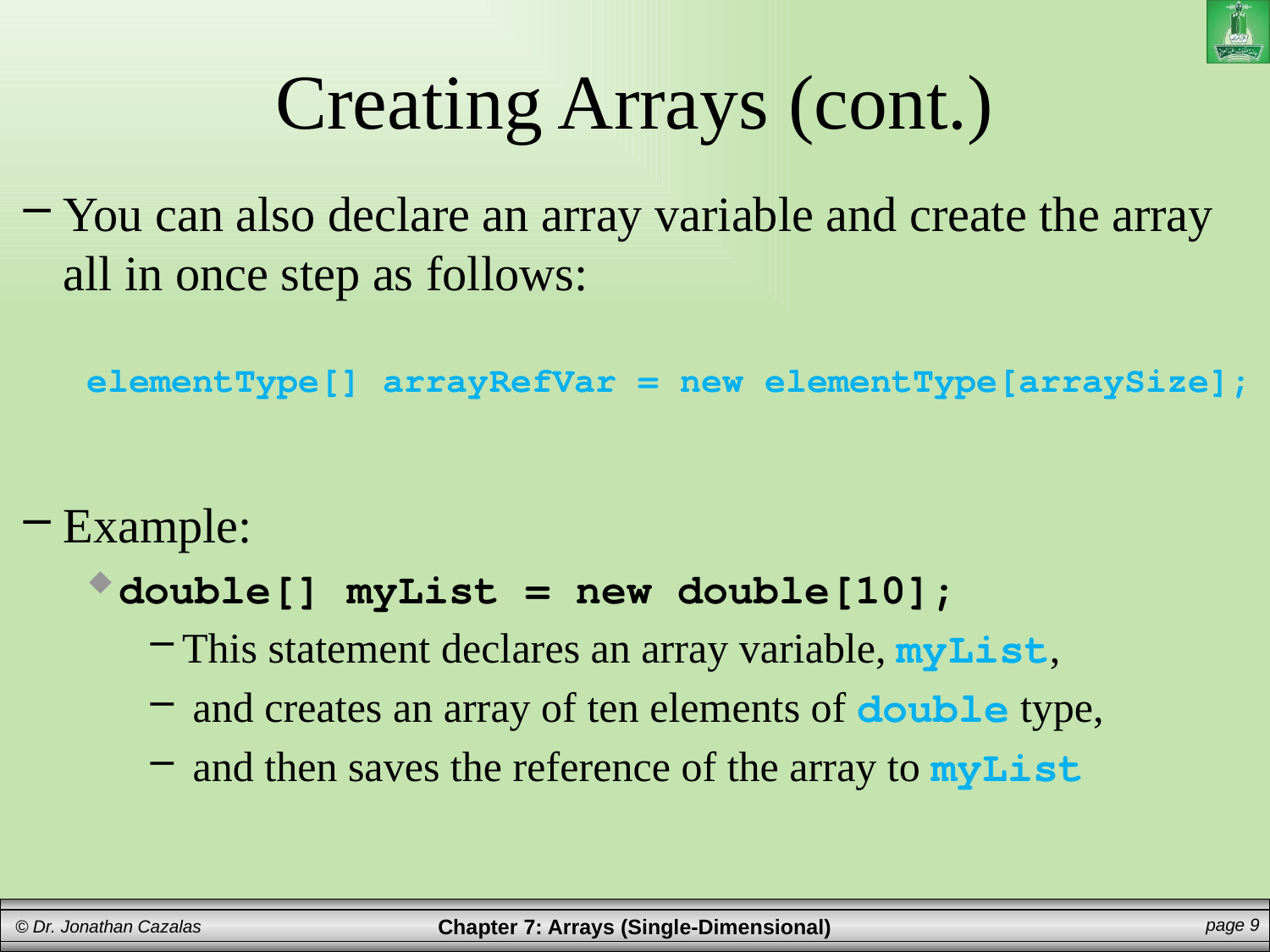

# Creating Arrays (cont.)
You can also declare an array variable and create the array all in once step as follows:

elementType[] arrayRefVar = new elementType[arraySize];

Example:
double[] myList = new double[10];
This statement declares an array variable, myList,
 and creates an array of ten elements of double type,
 and then saves the reference of the array to myList